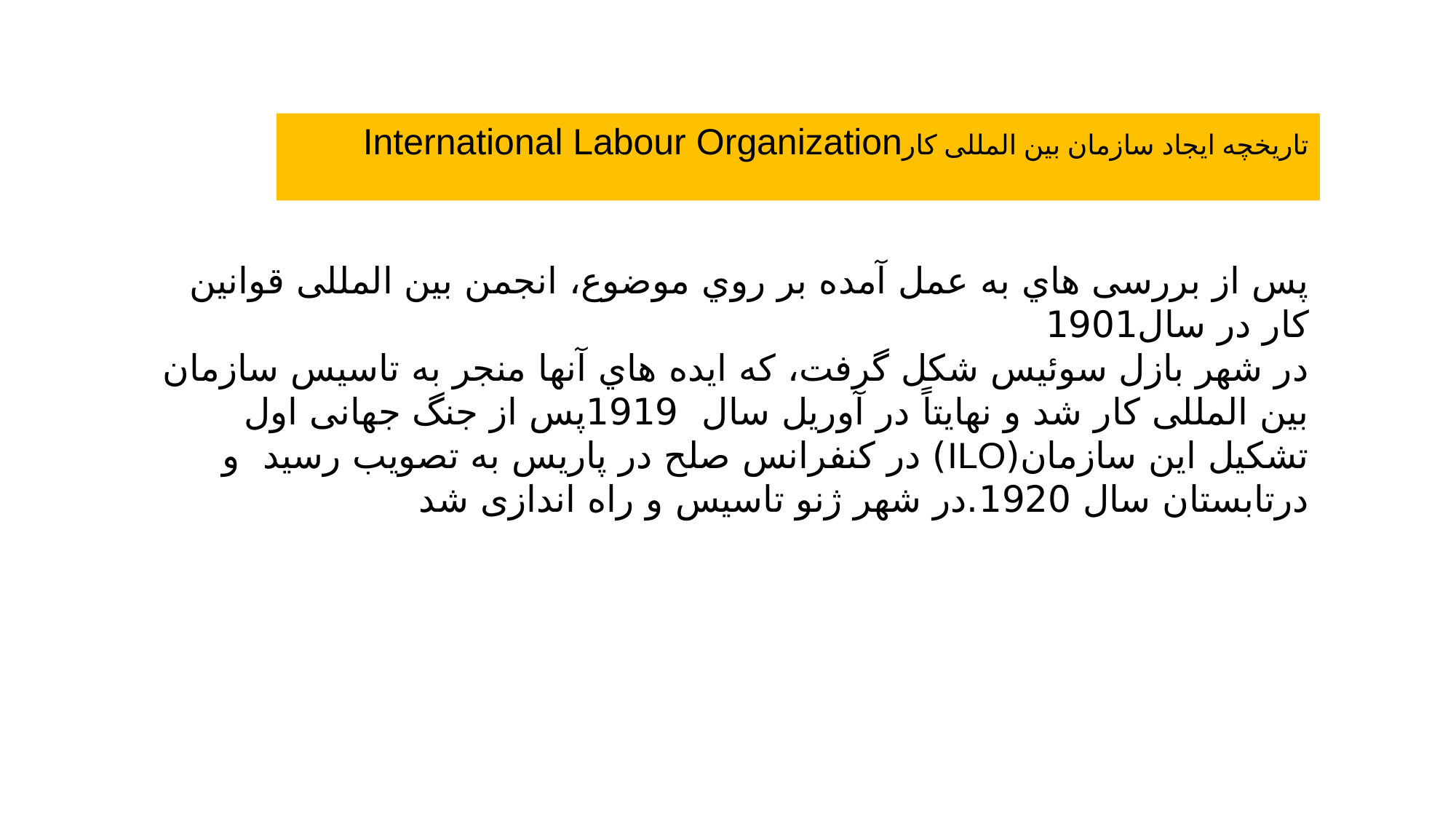

تاریخچه ایجاد سازمان بین المللی کارInternational Labour Organization

پس از بررسی هاي به عمل آمده بر روي موضوع، انجمن بین المللی قوانین کار در سال1901
در شهر بازل سوئیس شکل گرفت، که ایده هاي آنها منجر به تاسیس سازمان بین المللی کار شد و نهایتاً در آوریل سال  1919پس از جنگ جهانی اول تشکیل این سازمان(ILO) در کنفرانس صلح در پاریس به تصویب رسید  و درتابستان سال 1920.در شهر ژنو تاسیس و راه اندازی شد